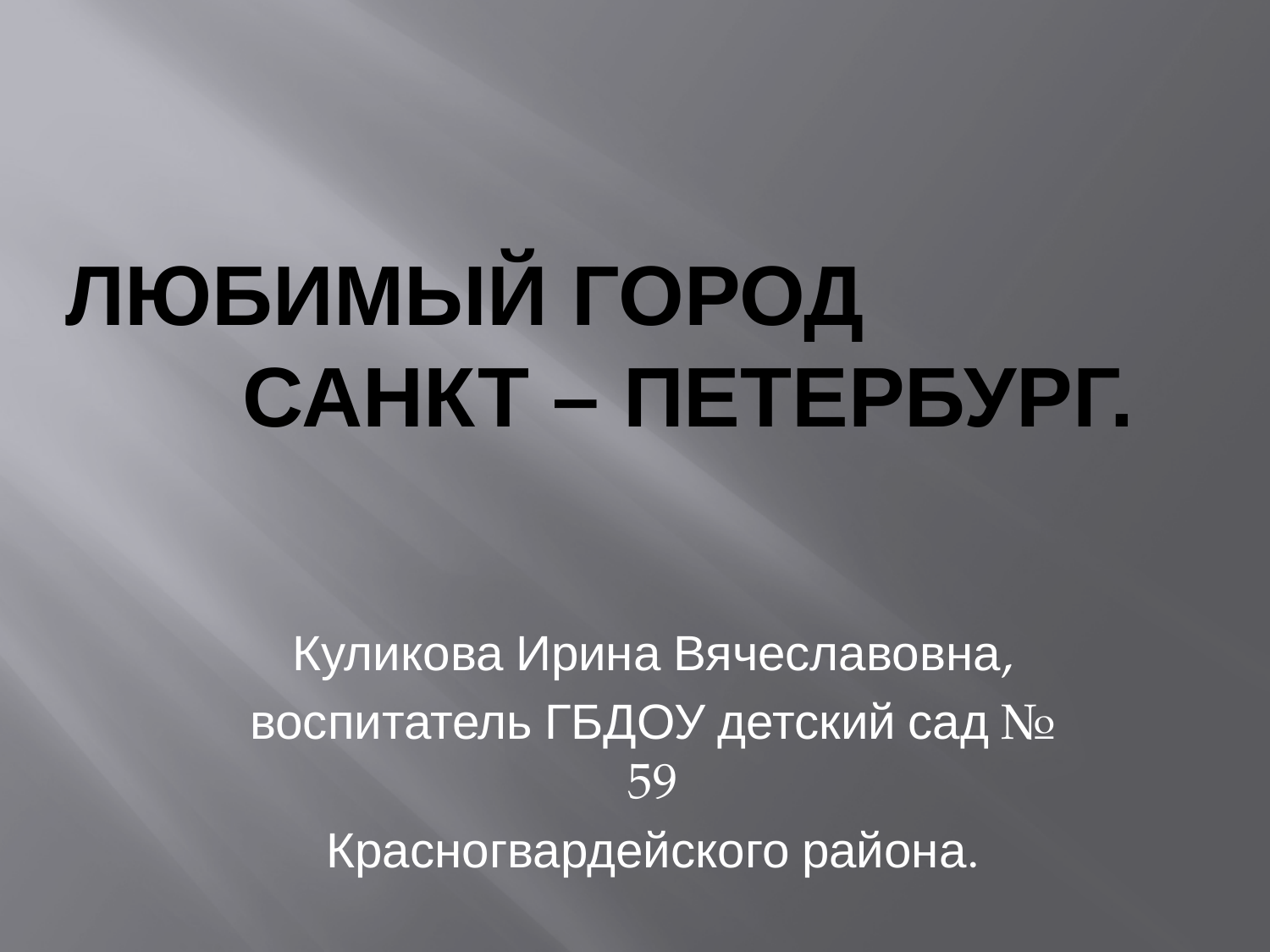

# Любимый город                    Санкт – Петербург.
Куликова Ирина Вячеславовна,
воспитатель ГБДОУ детский сад № 59
Красногвардейского района.